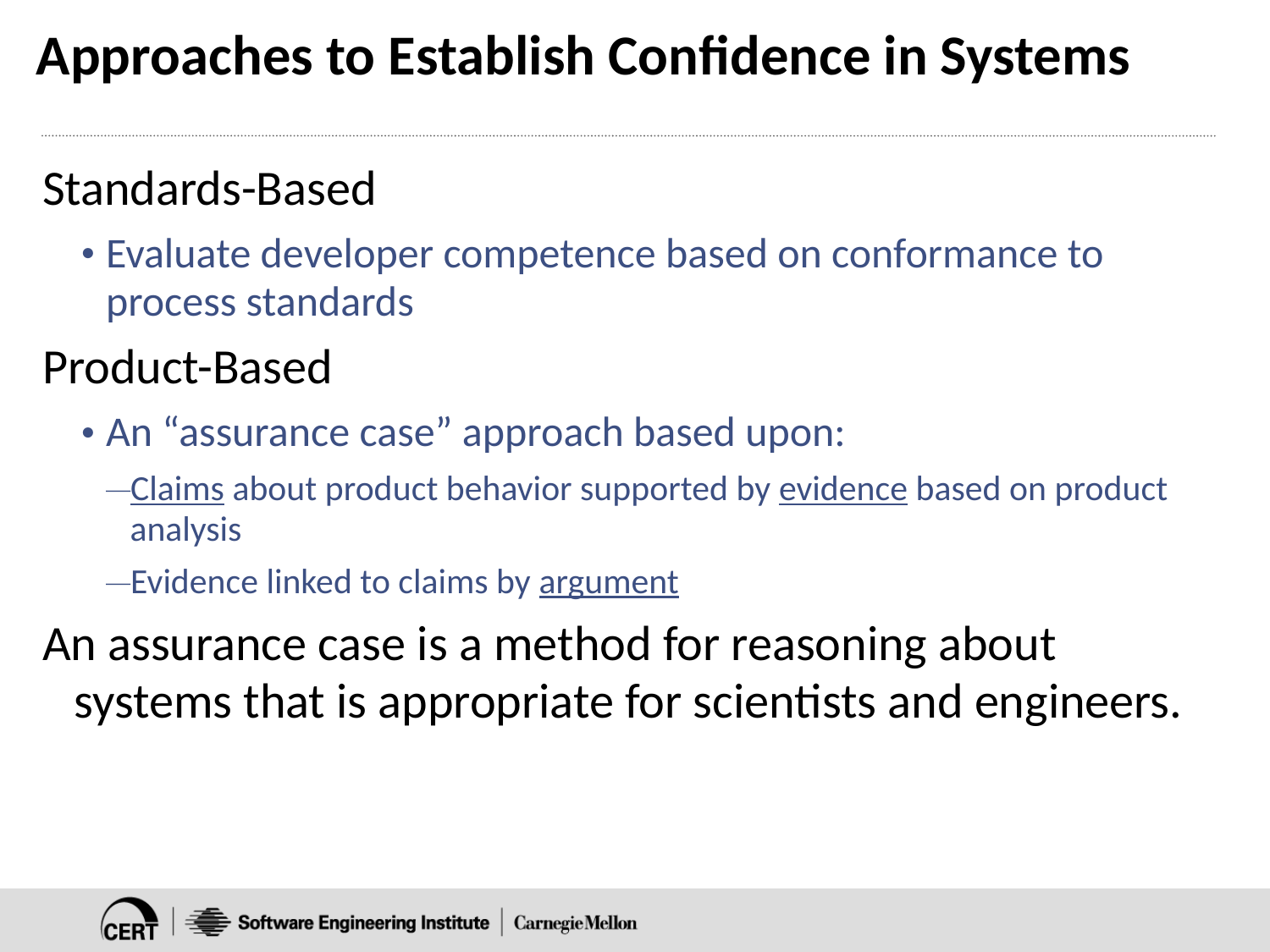

# Approaches to Establish Confidence in Systems
Standards-Based
Evaluate developer competence based on conformance to process standards
Product-Based
An “assurance case” approach based upon:
Claims about product behavior supported by evidence based on product analysis
Evidence linked to claims by argument
An assurance case is a method for reasoning about systems that is appropriate for scientists and engineers.